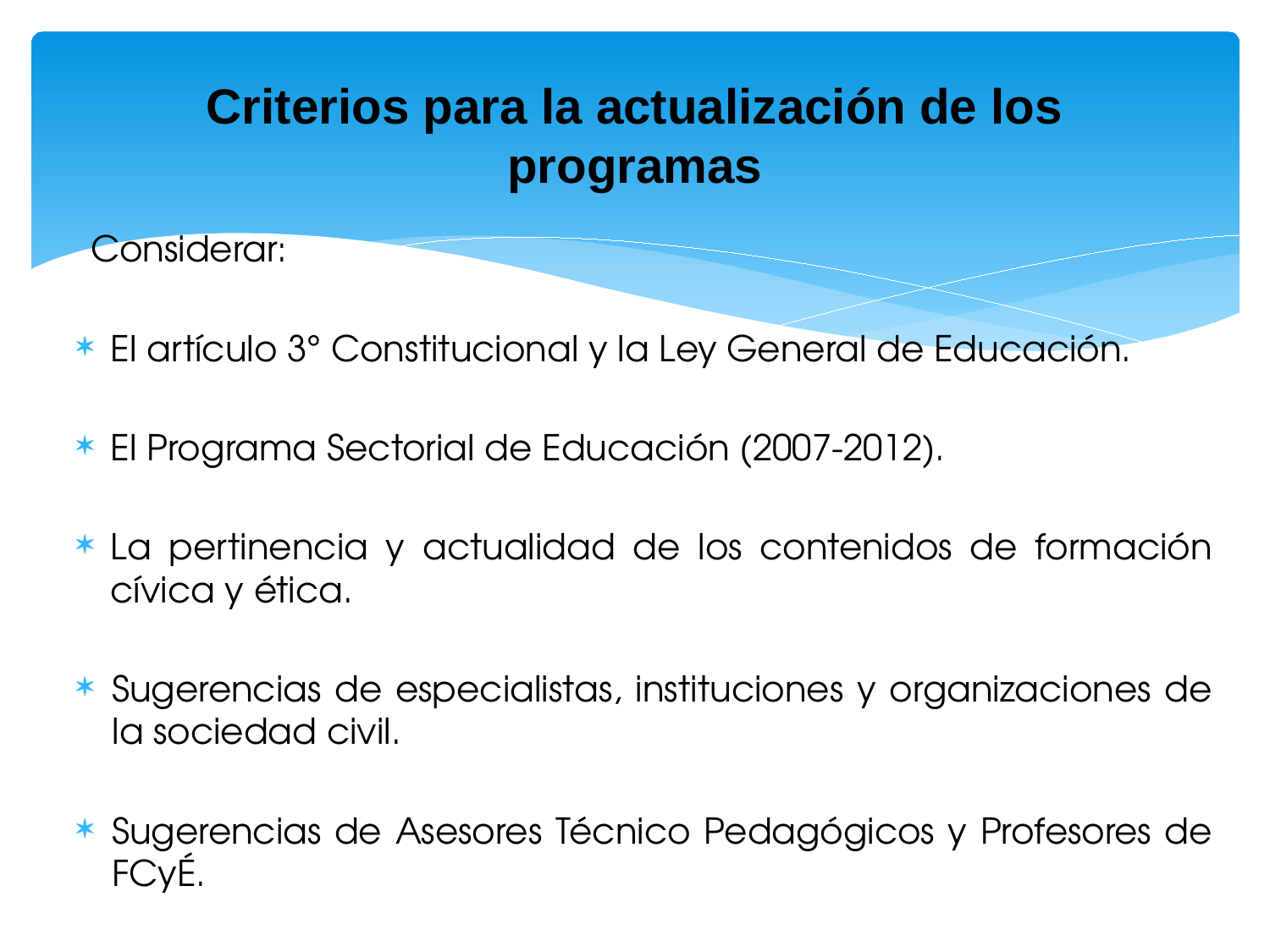

# Criterios para la actualización de los programas
Considerar:

El artículo 3° Constitucional y la Ley General de Educación.

El Programa Sectorial de Educación (2007-2012).

La pertinencia y actualidad de los contenidos de formación cívica y ética.

Sugerencias de especialistas, instituciones y organizaciones de la sociedad civil.

Sugerencias de Asesores Técnico Pedagógicos y Profesores de FCyÉ.